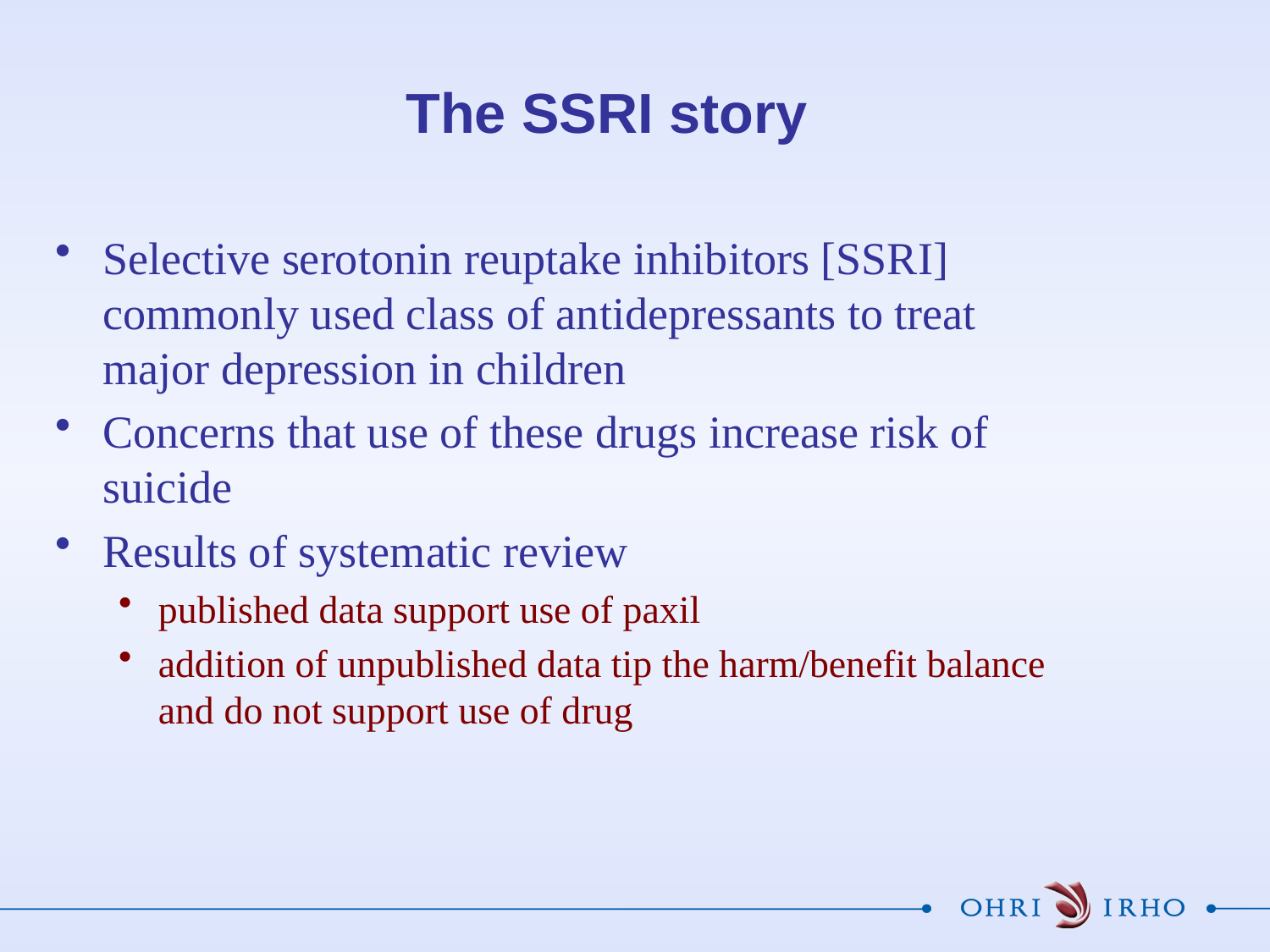

# The SSRI story
Selective serotonin reuptake inhibitors [SSRI] commonly used class of antidepressants to treat major depression in children
Concerns that use of these drugs increase risk of suicide
Results of systematic review
published data support use of paxil
addition of unpublished data tip the harm/benefit balance and do not support use of drug